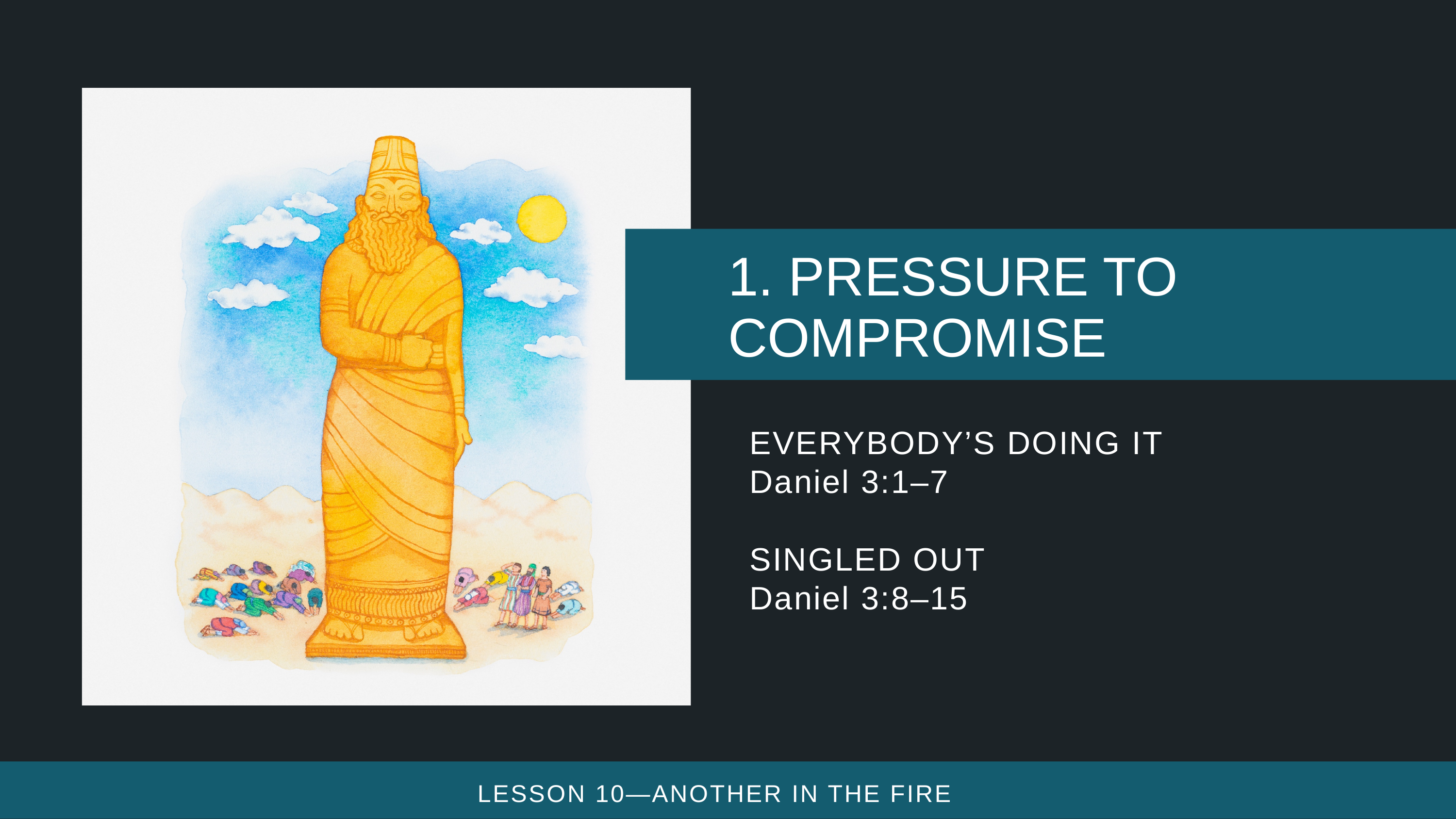

EVERYBODY’S DOING IT
Daniel 3:1–7
SINGLED OUT
Daniel 3:8–15